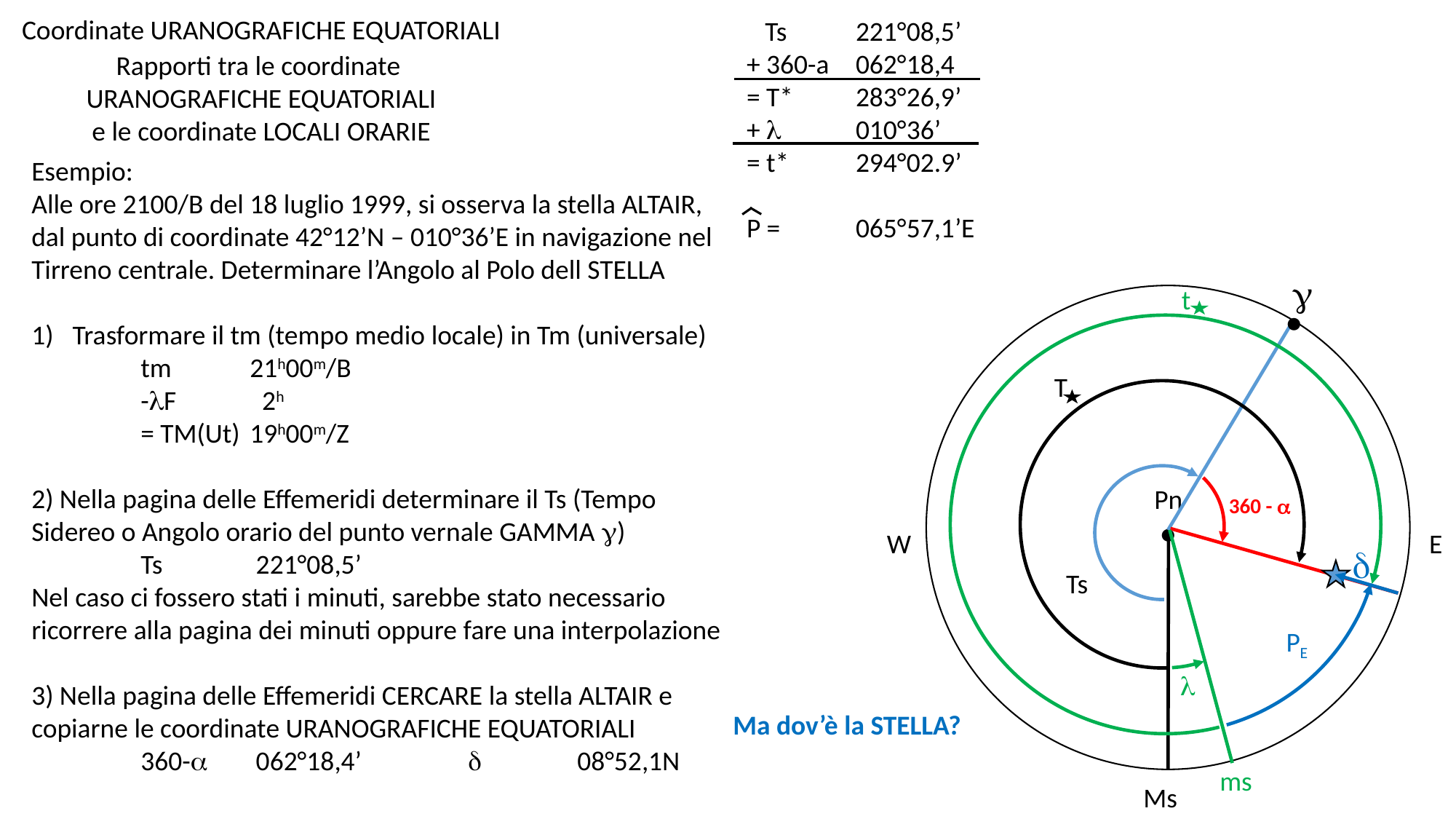

Coordinate URANOGRAFICHE EQUATORIALI
   Ts 	221°08,5’
+ 360-a	062°18,4
= T*	283°26,9’
+ λ	010°36’
= t*	294°02.9’

P =	065°57,1’E
Rapporti tra le coordinate
URANOGRAFICHE EQUATORIALI e le coordinate LOCALI ORARIE
Esempio:
Alle ore 2100/B del 18 luglio 1999, si osserva la stella ALTAIR, dal punto di coordinate 42°12’N – 010°36’E in navigazione nel Tirreno centrale. Determinare l’Angolo al Polo dell STELLA

Trasformare il tm (tempo medio locale) in Tm (universale)
	tm	21h00m/B
	-λF	  2h
	= TM(Ut)	19h00m/Z

2) Nella pagina delle Effemeridi determinare il Ts (Tempo Sidereo o Angolo orario del punto vernale GAMMA γ)
	Ts 	 221°08,5’
Nel caso ci fossero stati i minuti, sarebbe stato necessario ricorrere alla pagina dei minuti oppure fare una interpolazione

3) Nella pagina delle Effemeridi CERCARE la stella ALTAIR e copiarne le coordinate URANOGRAFICHE EQUATORIALI
	360-α	 062°18,4’	δ	08°52,1N

γ
·
t

T

Pn
·
360 - α
W
E
δ

Ts
PE
λ
Ma dov’è la STELLA?
ms
Ms